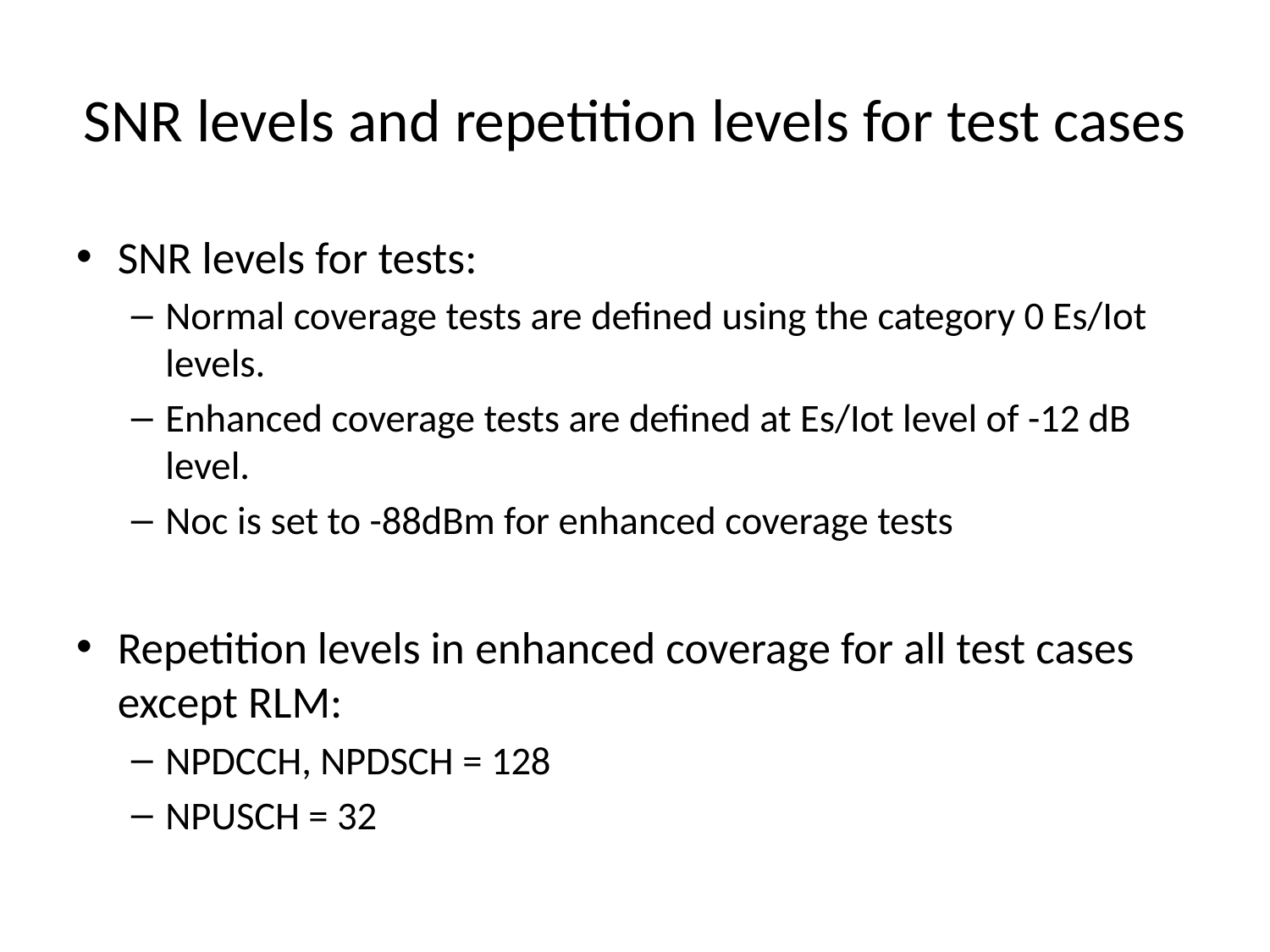

# SNR levels and repetition levels for test cases
SNR levels for tests:
Normal coverage tests are defined using the category 0 Es/Iot levels.
Enhanced coverage tests are defined at Es/Iot level of -12 dB level.
Noc is set to -88dBm for enhanced coverage tests

Repetition levels in enhanced coverage for all test cases except RLM:
NPDCCH, NPDSCH = 128
NPUSCH = 32